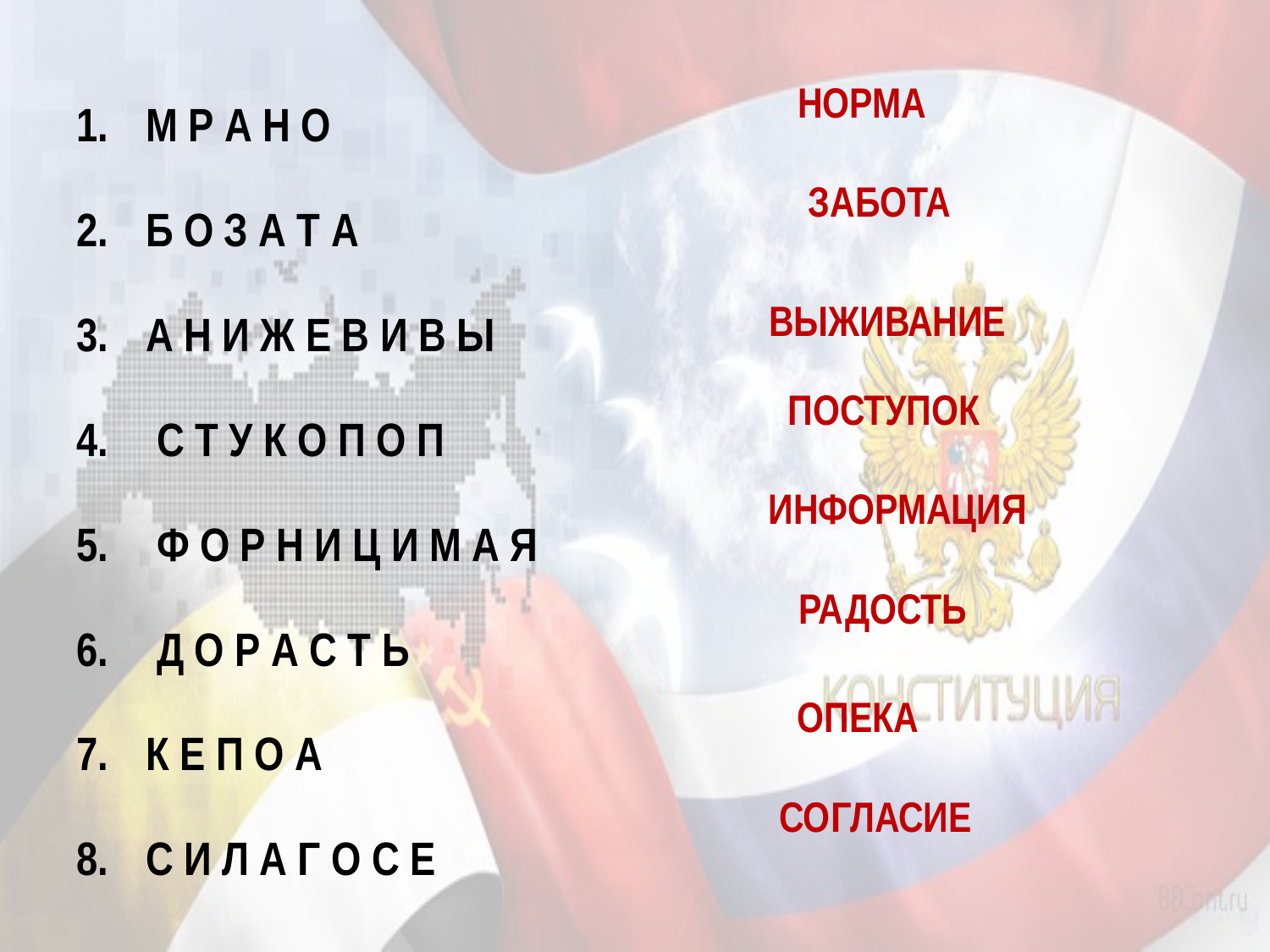

М Р А Н О
Б О З А Т А
А Н И Ж Е В И В Ы
 С Т У К О П О П
 Ф О Р Н И Ц И М А Я
 Д О Р А С Т Ь
К Е П О А
С И Л А Г О С Е

НОРМА
ЗАБОТА
ВЫЖИВАНИЕ
ПОСТУПОК
ИНФОРМАЦИЯ
РАДОСТЬ
ОПЕКА
СОГЛАСИЕ